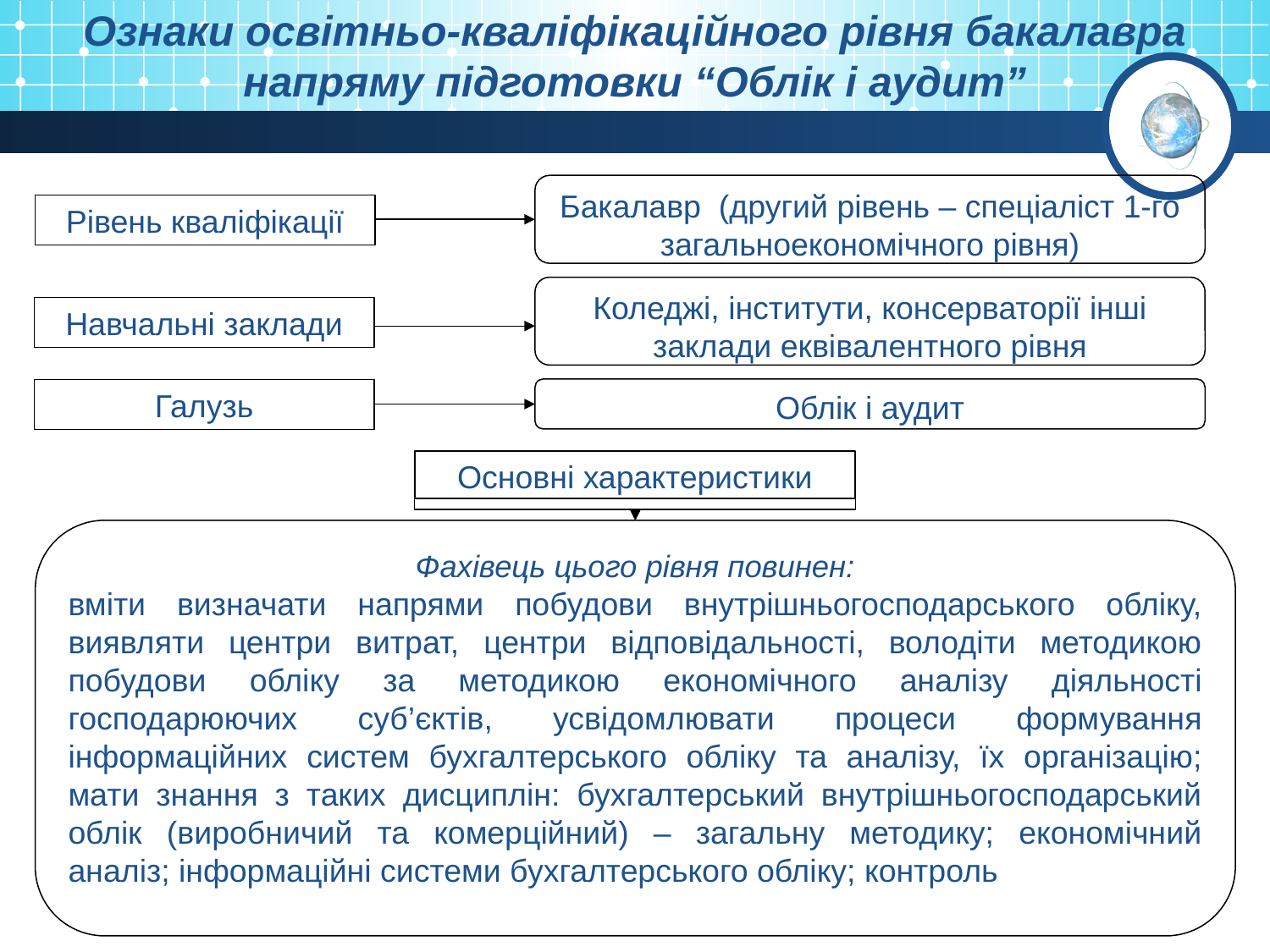

# Ознаки освітньо-кваліфікаційного рівня бакалавра напряму підготовки “Облік і аудит”
Бакалавр  (другий рівень – спеціаліст 1-го загальноекономічного рівня)
Рівень кваліфікації
Коледжі, інститути, консерваторії інші заклади еквівалентного рівня
Навчальні заклади
Облік і аудит
Галузь
Основні характеристики
Фахівець цього рівня повинен:
вміти визначати напрями побудови внутрішньогосподарського обліку, виявляти центри витрат, центри відповідальності, володіти методикою побудови обліку за методикою економічного аналізу діяльності господарюючих суб’єктів, усвідомлювати процеси формування інформаційних систем бухгалтерського обліку та аналізу, їх організацію; мати знання з таких дисциплін: бухгалтерський внутрішньогосподарський облік (виробничий та комерційний) – загальну методику; економічний аналіз; інформаційні системи бухгалтерського обліку; контроль